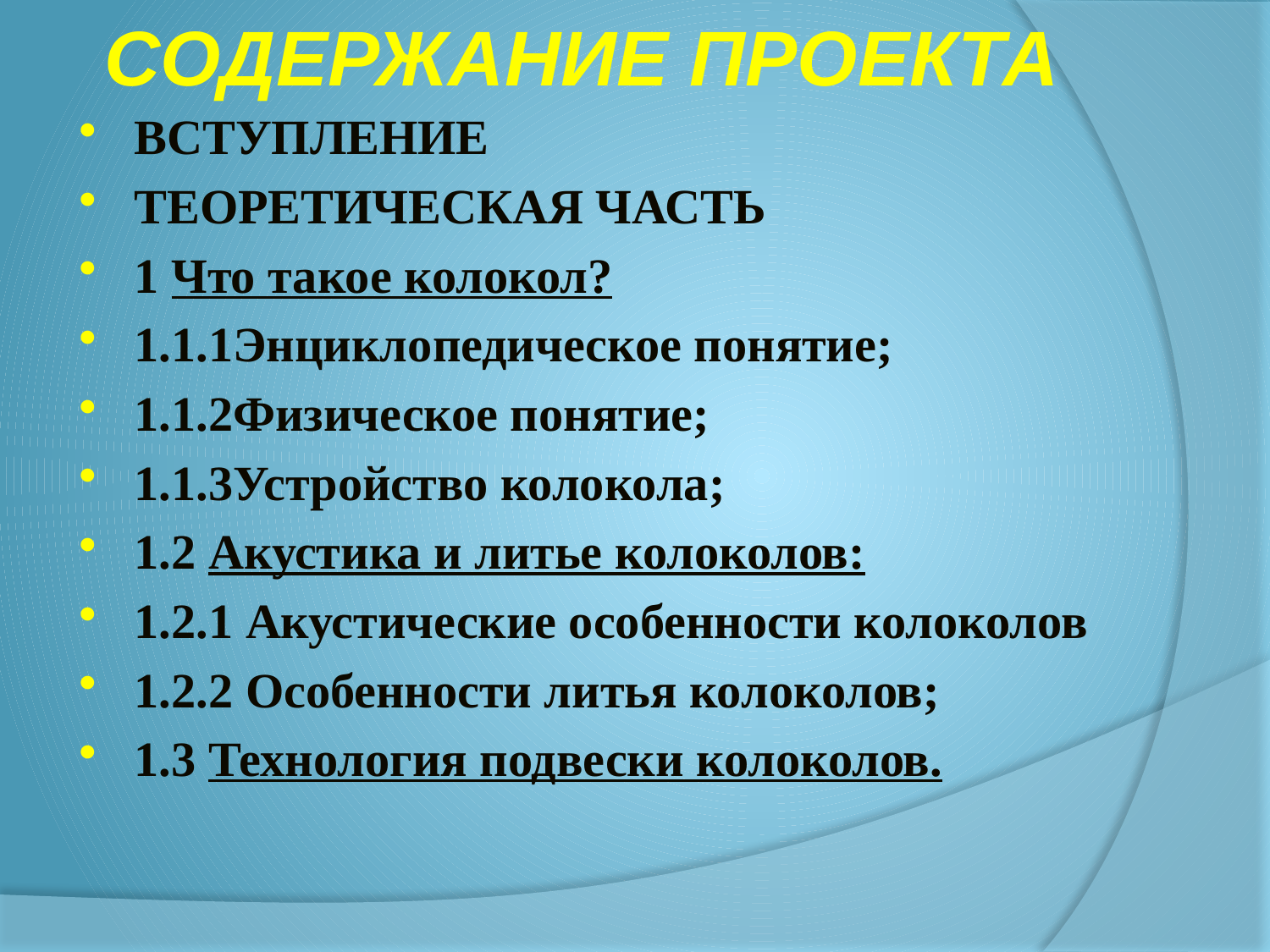

# СОДЕРЖАНИЕ ПРОЕКТА
ВСТУПЛЕНИЕ
ТЕОРЕТИЧЕСКАЯ ЧАСТЬ
1 Что такое колокол?
1.1.1Энциклопедическое понятие;
1.1.2Физическое понятие;
1.1.3Устройство колокола;
1.2 Акустика и литье колоколов:
1.2.1 Акустические особенности колоколов
1.2.2 Особенности литья колоколов;
1.3 Технология подвески колоколов.